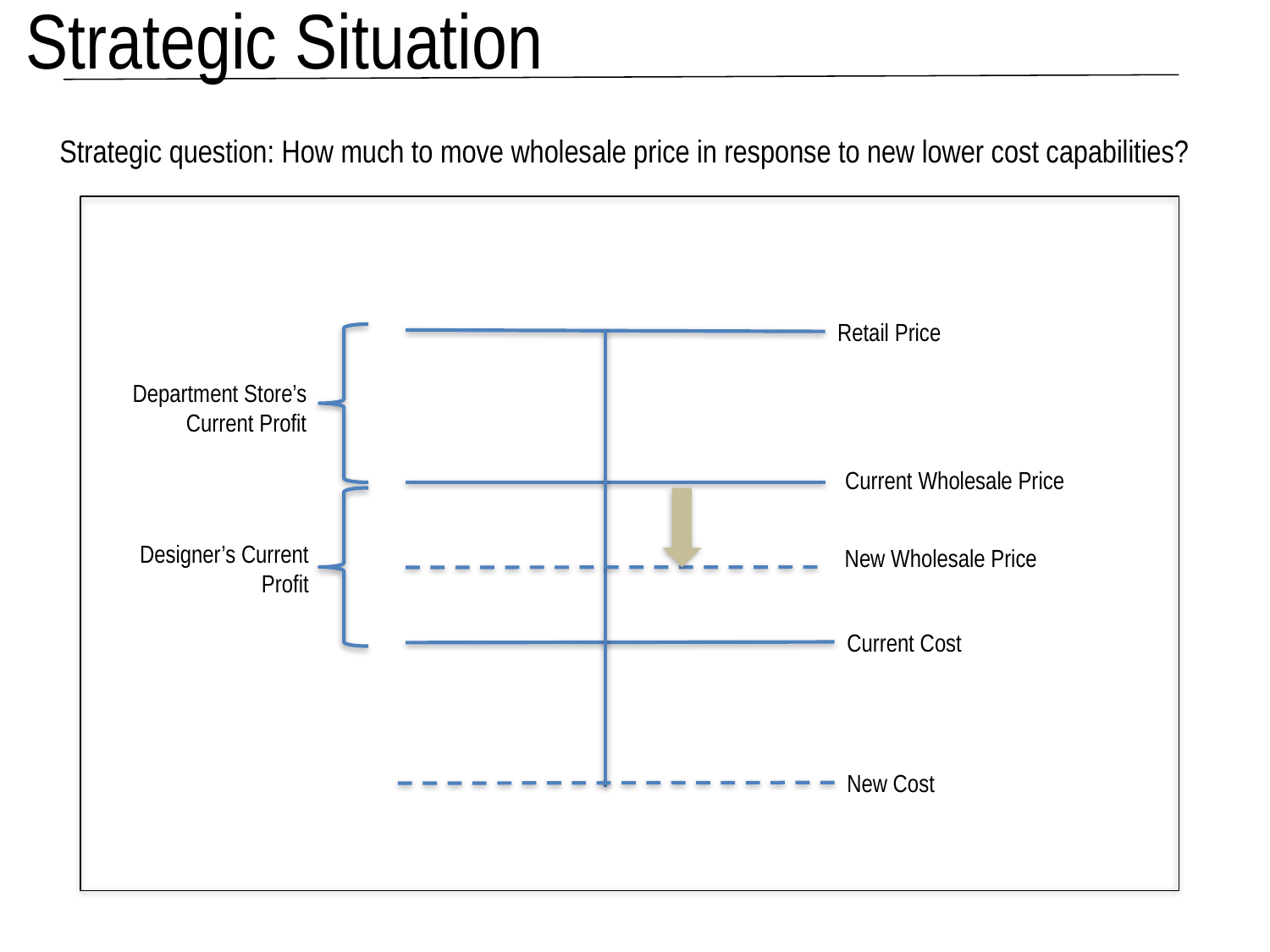

# Strategic Situation
Strategic question: How much to move wholesale price in response to new lower cost capabilities?

Retail Price

Department Store’s Current Profit
Current Wholesale Price

Designer’s Current Profit
New Wholesale Price
Current Cost
New Cost